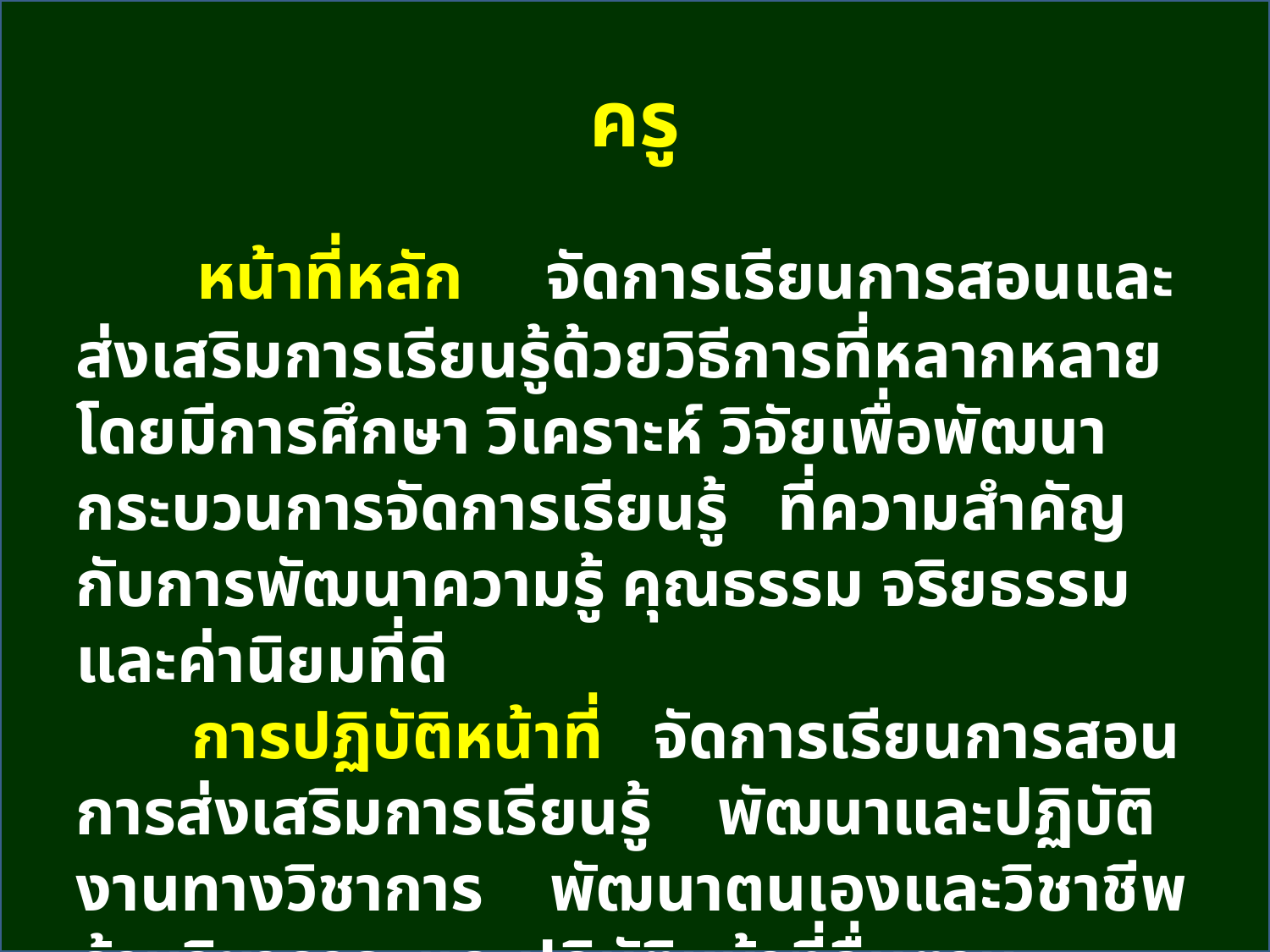

ครู
      หน้าที่หลัก     จัดการเรียนการสอนและส่งเสริมการเรียนรู้ด้วยวิธีการที่หลากหลาย  โดยมีการศึกษา วิเคราะห์ วิจัยเพื่อพัฒนากระบวนการจัดการเรียนรู้   ที่ความสำคัญ
กับการพัฒนาความรู้ คุณธรรม จริยธรรม และค่านิยมที่ดี
       การปฏิบัติหน้าที่   จัดการเรียนการสอน การส่งเสริมการเรียนรู้    พัฒนาและปฏิบัติงานทางวิชาการ    พัฒนาตนเองและวิชาชีพด้านวิชาการ  และปฏิบัติหน้าที่อื่นตาม
ที่ได้รับมอบหมาย